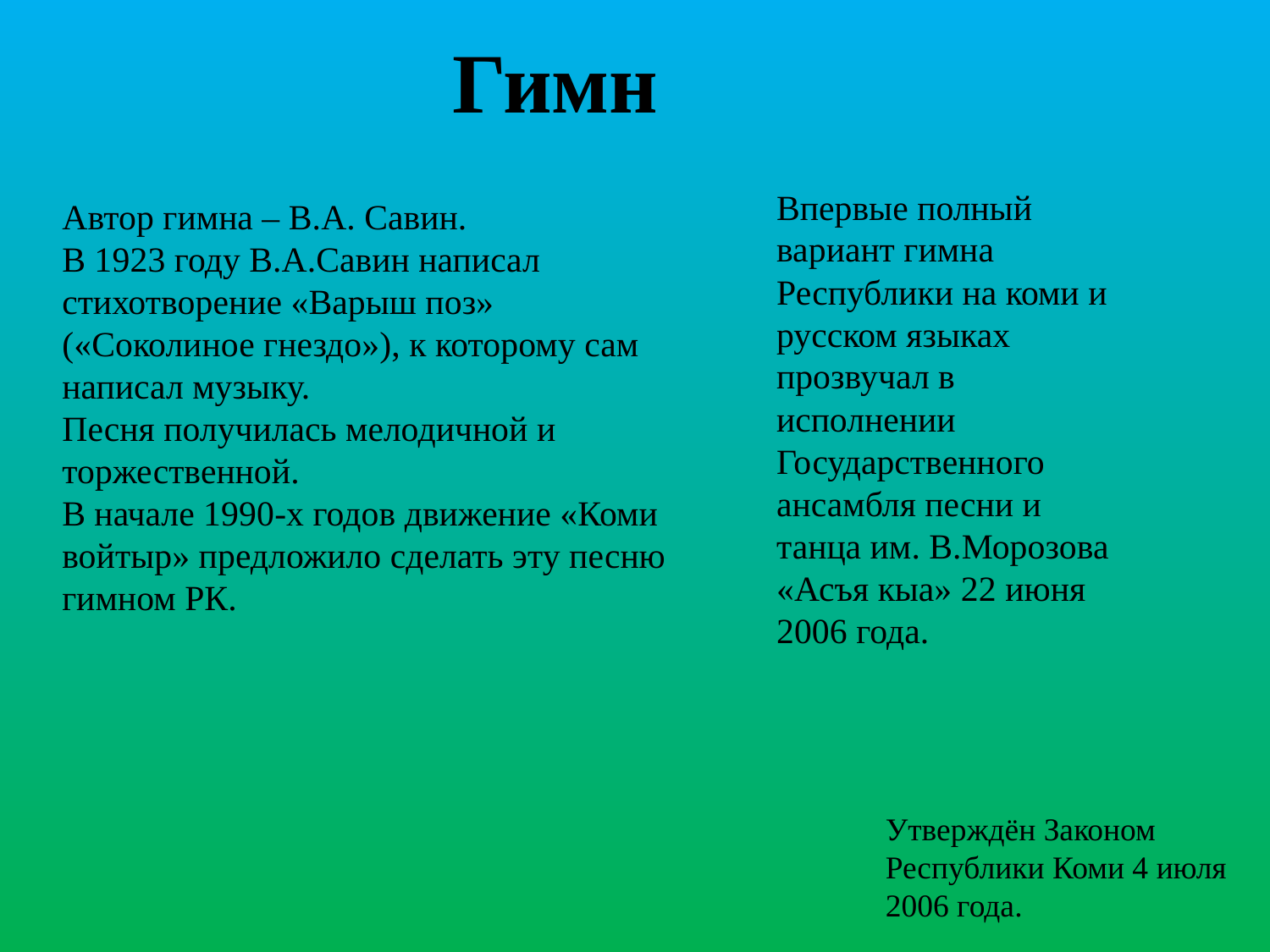

# Гимн
Впервые полный вариант гимна Республики на коми и русском языках прозвучал в исполнении Государственного ансамбля песни и танца им. В.Морозова «Асъя кыа» 22 июня 2006 года.
Автор гимна – В.А. Савин.
В 1923 году В.А.Савин написал стихотворение «Варыш поз» («Соколиное гнездо»), к которому сам написал музыку.
Песня получилась мелодичной и торжественной.
В начале 1990-х годов движение «Коми войтыр» предложило сделать эту песню гимном РК.

Утверждён Законом Республики Коми 4 июля 2006 года.